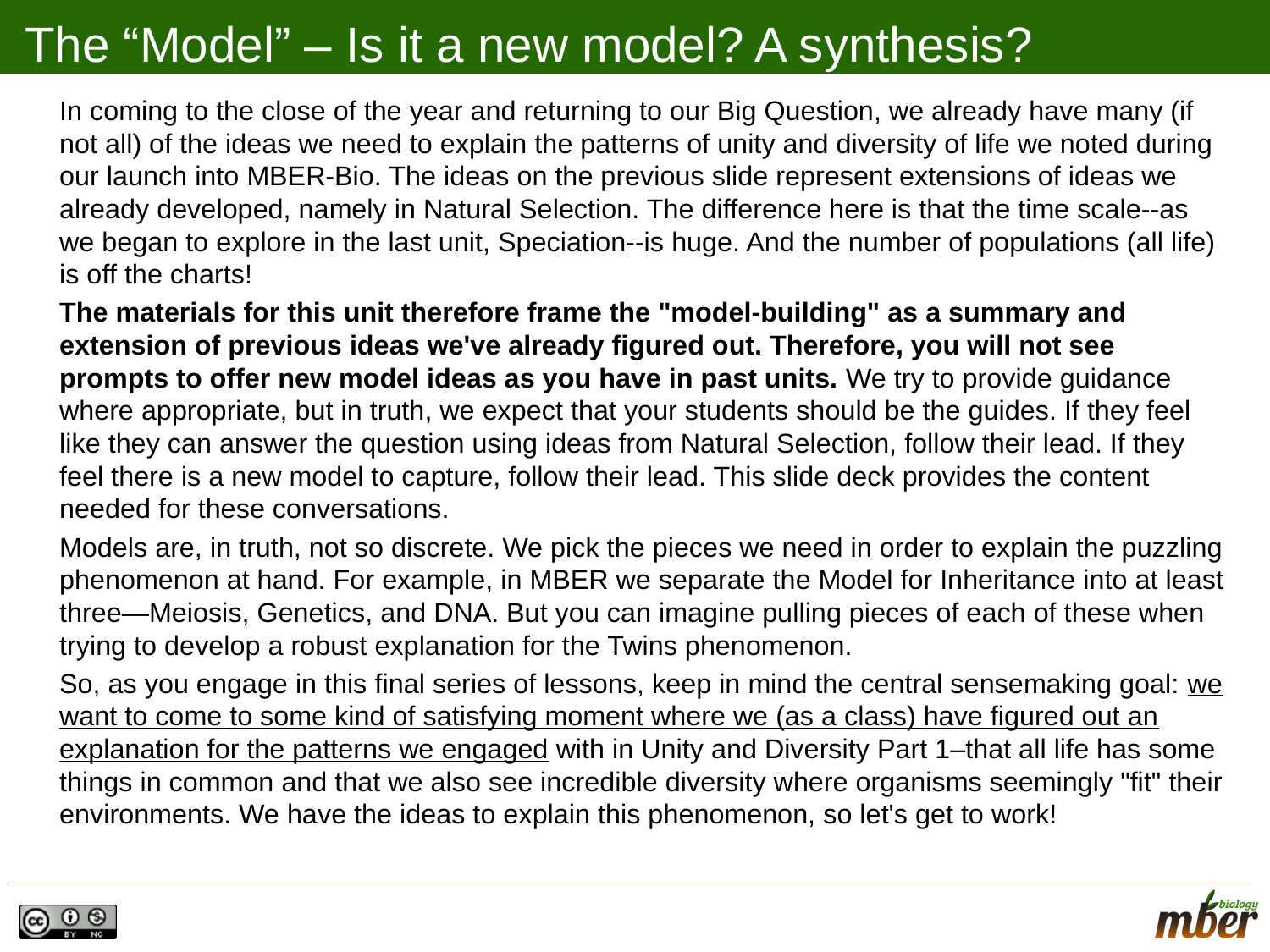

# The “Model” – Is it a new model? A synthesis?
In coming to the close of the year and returning to our Big Question, we already have many (if not all) of the ideas we need to explain the patterns of unity and diversity of life we noted during our launch into MBER-Bio. The ideas on the previous slide represent extensions of ideas we already developed, namely in Natural Selection. The difference here is that the time scale--as we began to explore in the last unit, Speciation--is huge. And the number of populations (all life) is off the charts!
The materials for this unit therefore frame the "model-building" as a summary and extension of previous ideas we've already figured out. Therefore, you will not see prompts to offer new model ideas as you have in past units. We try to provide guidance where appropriate, but in truth, we expect that your students should be the guides. If they feel like they can answer the question using ideas from Natural Selection, follow their lead. If they feel there is a new model to capture, follow their lead. This slide deck provides the content needed for these conversations.
Models are, in truth, not so discrete. We pick the pieces we need in order to explain the puzzling phenomenon at hand. For example, in MBER we separate the Model for Inheritance into at least three—Meiosis, Genetics, and DNA. But you can imagine pulling pieces of each of these when trying to develop a robust explanation for the Twins phenomenon.
So, as you engage in this final series of lessons, keep in mind the central sensemaking goal: we want to come to some kind of satisfying moment where we (as a class) have figured out an explanation for the patterns we engaged with in Unity and Diversity Part 1–that all life has some things in common and that we also see incredible diversity where organisms seemingly "fit" their environments. We have the ideas to explain this phenomenon, so let's get to work!